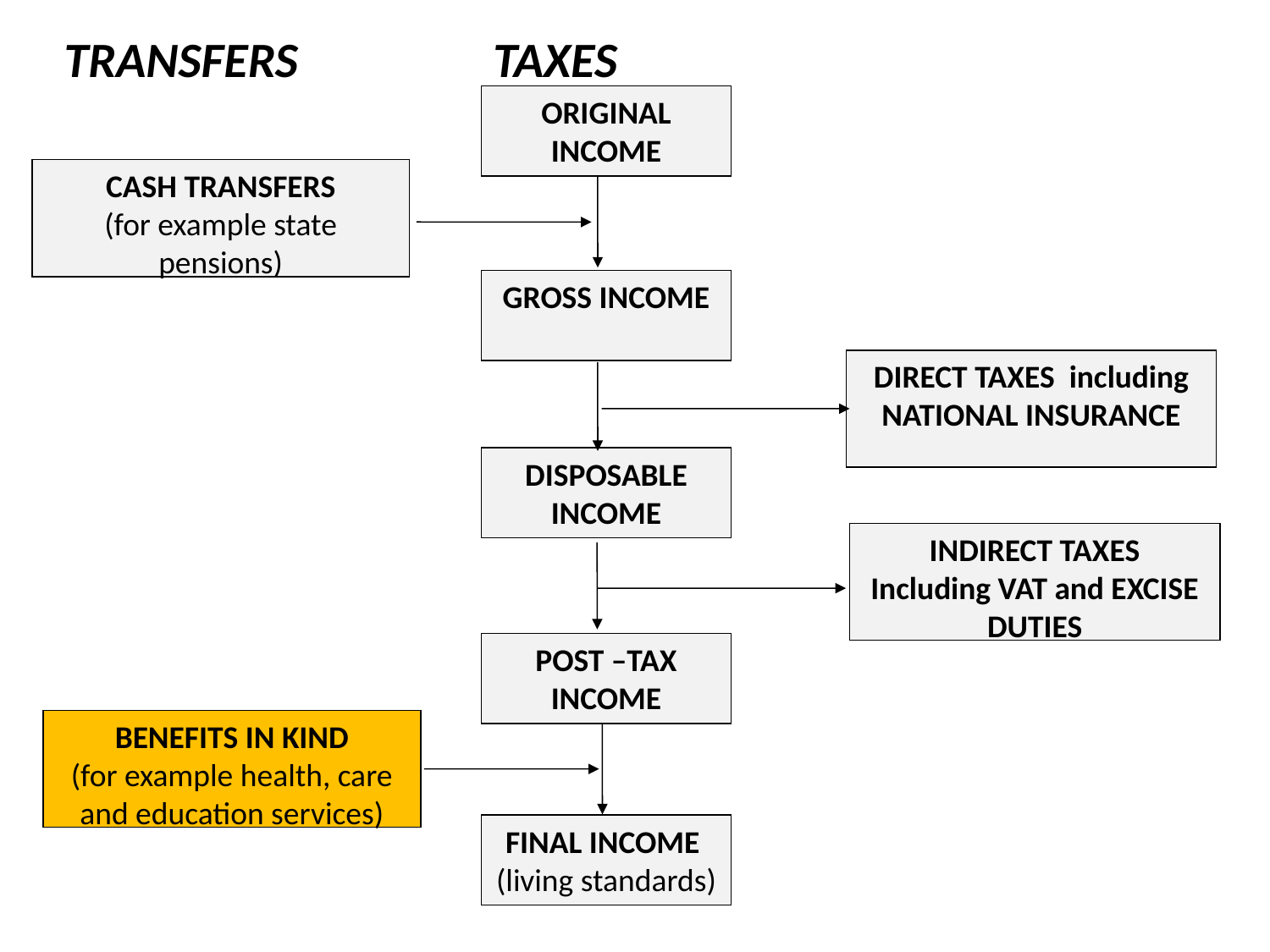

TRANSFERS	    	      TAXES

ORIGINAL INCOME
CASH TRANSFERS
(for example state pensions)

GROSS INCOME
DIRECT TAXES  including NATIONAL INSURANCE

DISPOSABLE INCOME
INDIRECT TAXES
Including VAT and EXCISE DUTIES

POST –TAX INCOME
BENEFITS IN KIND
(for example health, care and education services)

FINAL INCOME
(living standards)